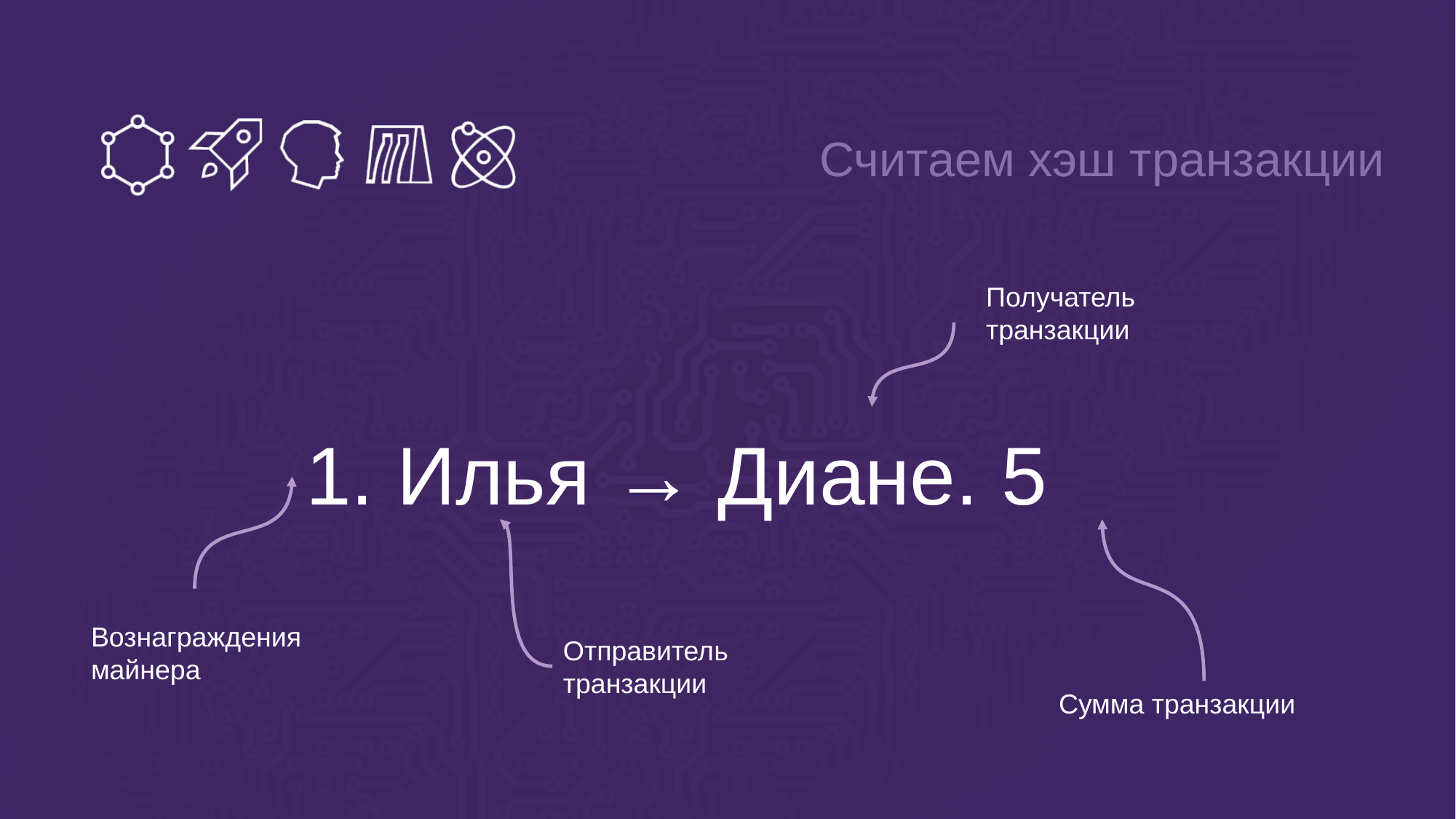

Считаем хэш транзакции
Получатель транзакции
# 1. Илья → Диане. 5
Вознаграждения майнера
Отправитель транзакции
Сумма транзакции
→
→
Складываем все цифры, включая сумму транзакцию
Переводим буквы в цифры
(А→1, б→2 и т.д.)
Вознаграждения майнера переносим в отдельную транзакцию